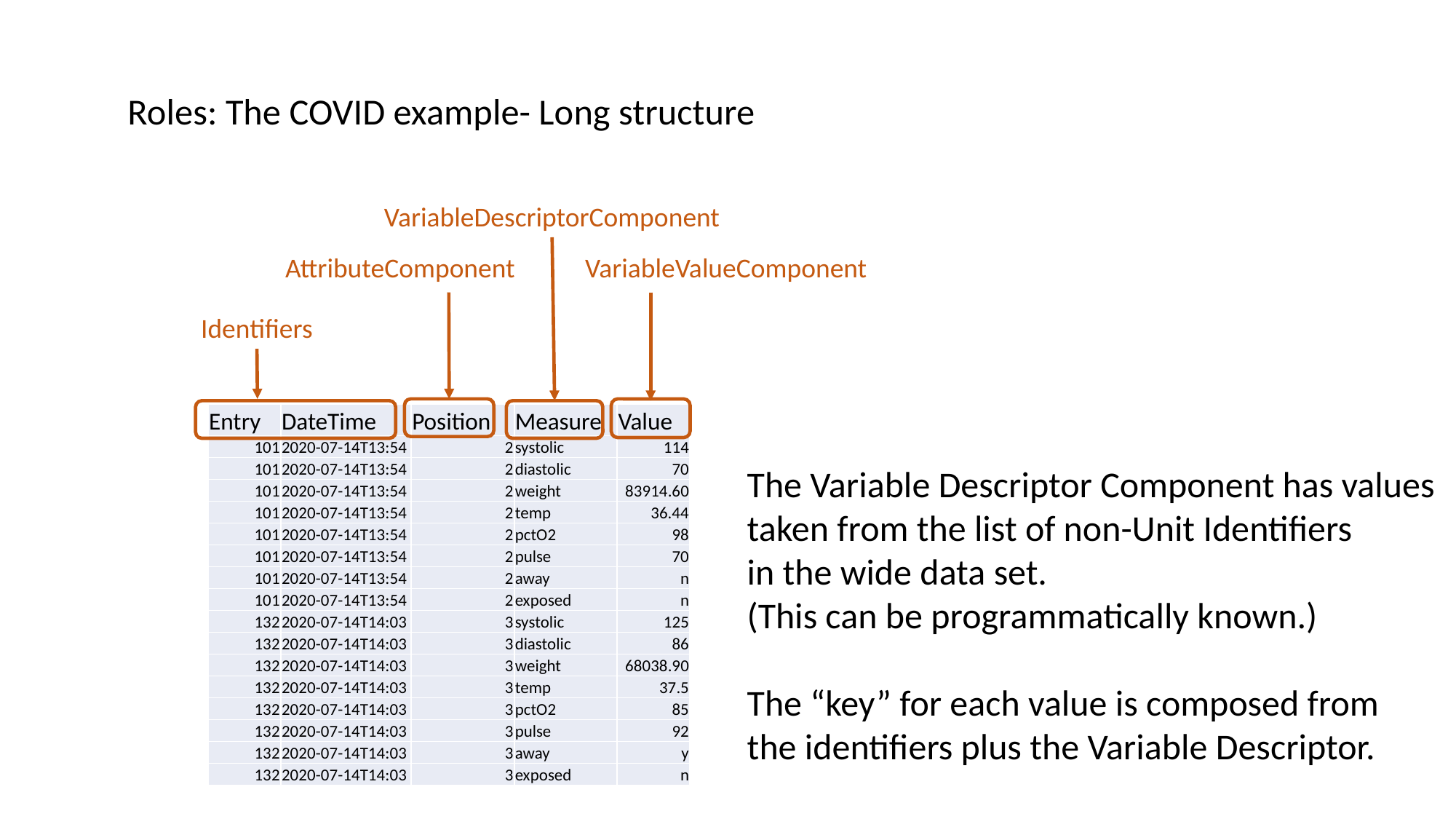

# Roles: The COVID example- Long structure
VariableDescriptorComponent
AttributeComponent
VariableValueComponent
Identifiers

| Entry | DateTime | Position | Measure | Value |
| --- | --- | --- | --- | --- |
| 101 | 2020-07-14T13:54 | 2 | systolic | 114 |
| 101 | 2020-07-14T13:54 | 2 | diastolic | 70 |
| 101 | 2020-07-14T13:54 | 2 | weight | 83914.60 |
| 101 | 2020-07-14T13:54 | 2 | temp | 36.44 |
| 101 | 2020-07-14T13:54 | 2 | pctO2 | 98 |
| 101 | 2020-07-14T13:54 | 2 | pulse | 70 |
| 101 | 2020-07-14T13:54 | 2 | away | n |
| 101 | 2020-07-14T13:54 | 2 | exposed | n |
| 132 | 2020-07-14T14:03 | 3 | systolic | 125 |
| 132 | 2020-07-14T14:03 | 3 | diastolic | 86 |
| 132 | 2020-07-14T14:03 | 3 | weight | 68038.90 |
| 132 | 2020-07-14T14:03 | 3 | temp | 37.5 |
| 132 | 2020-07-14T14:03 | 3 | pctO2 | 85 |
| 132 | 2020-07-14T14:03 | 3 | pulse | 92 |
| 132 | 2020-07-14T14:03 | 3 | away | y |
| 132 | 2020-07-14T14:03 | 3 | exposed | n |
The Variable Descriptor Component has values
taken from the list of non-Unit Identifiers
in the wide data set.
(This can be programmatically known.)

The “key” for each value is composed from
the identifiers plus the Variable Descriptor.